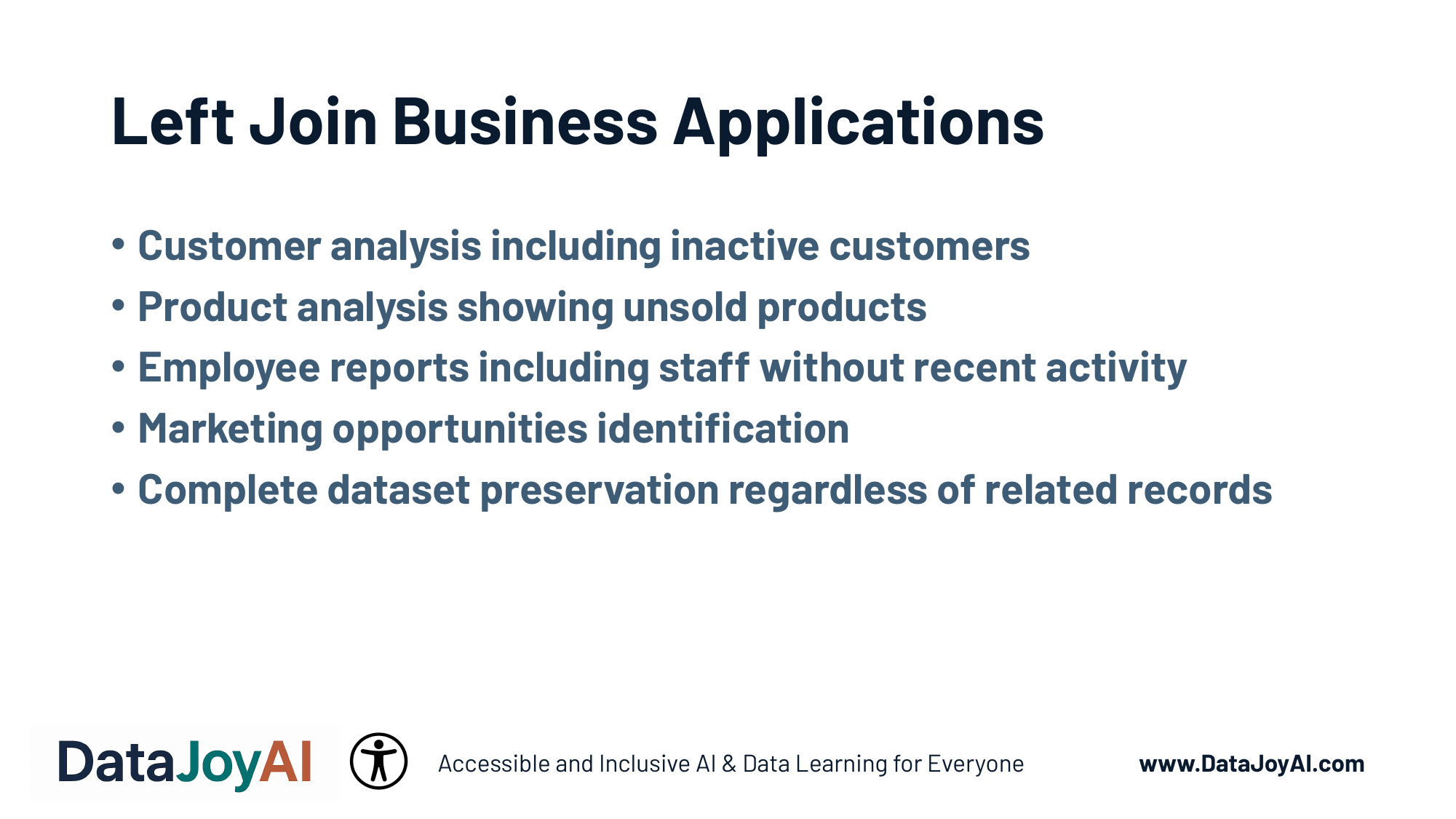

# Left Join Business Applications
Customer analysis including inactive customers
Product analysis showing unsold products
Employee reports including staff without recent activity
Marketing opportunities identification
Complete dataset preservation regardless of related records